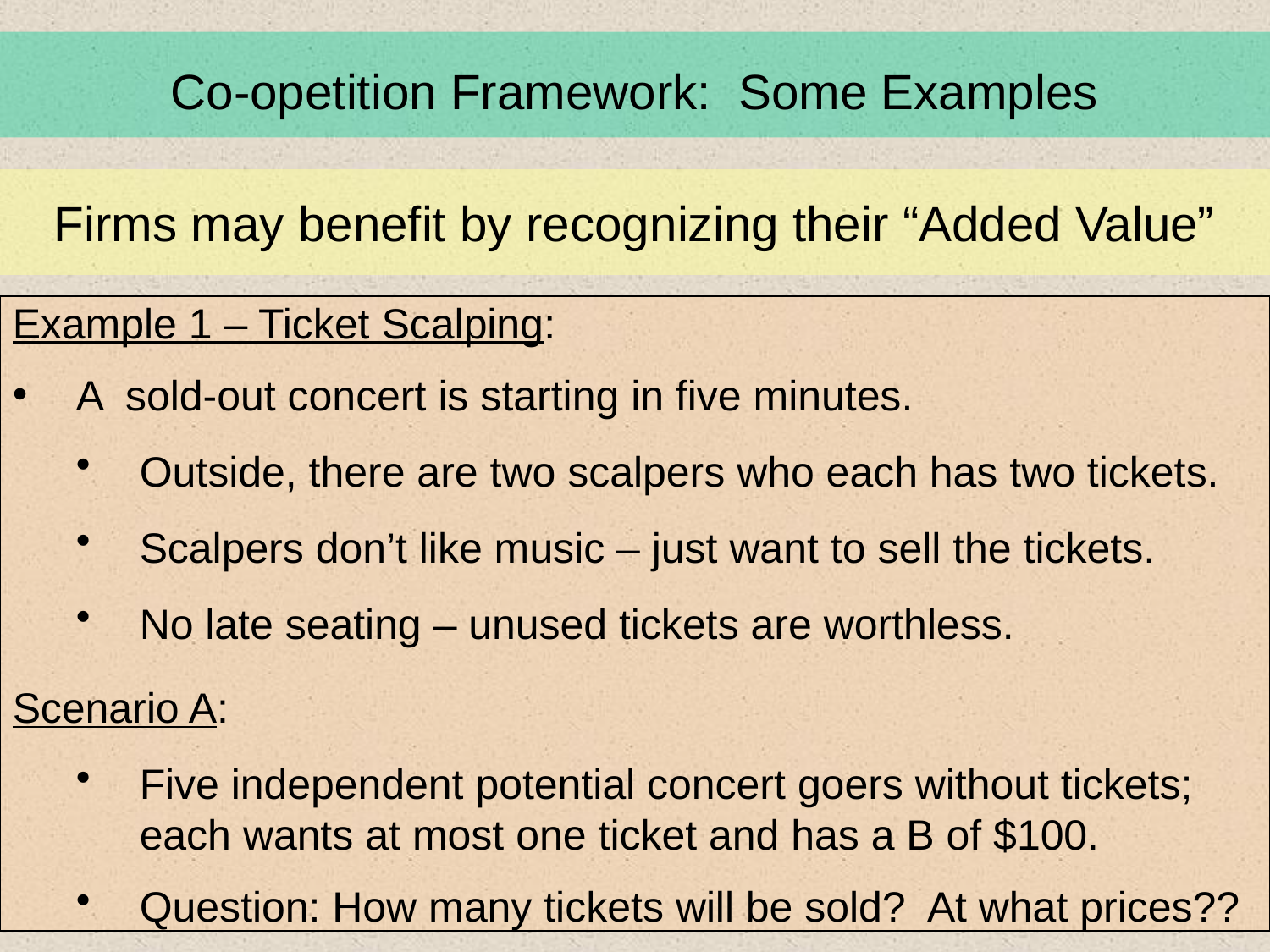

Co-opetition Framework:  Some Examples

Firms may benefit by recognizing their “Added Value”
Example 1 – Ticket Scalping:

A  sold-out concert is starting in five minutes.

Outside, there are two scalpers who each has two tickets.

Scalpers don’t like music – just want to sell the tickets.

No late seating – unused tickets are worthless.

Scenario A:

Five independent potential concert goers without tickets;
	each wants at most one ticket and has a B of $100.

Question: How many tickets will be sold?  At what prices??